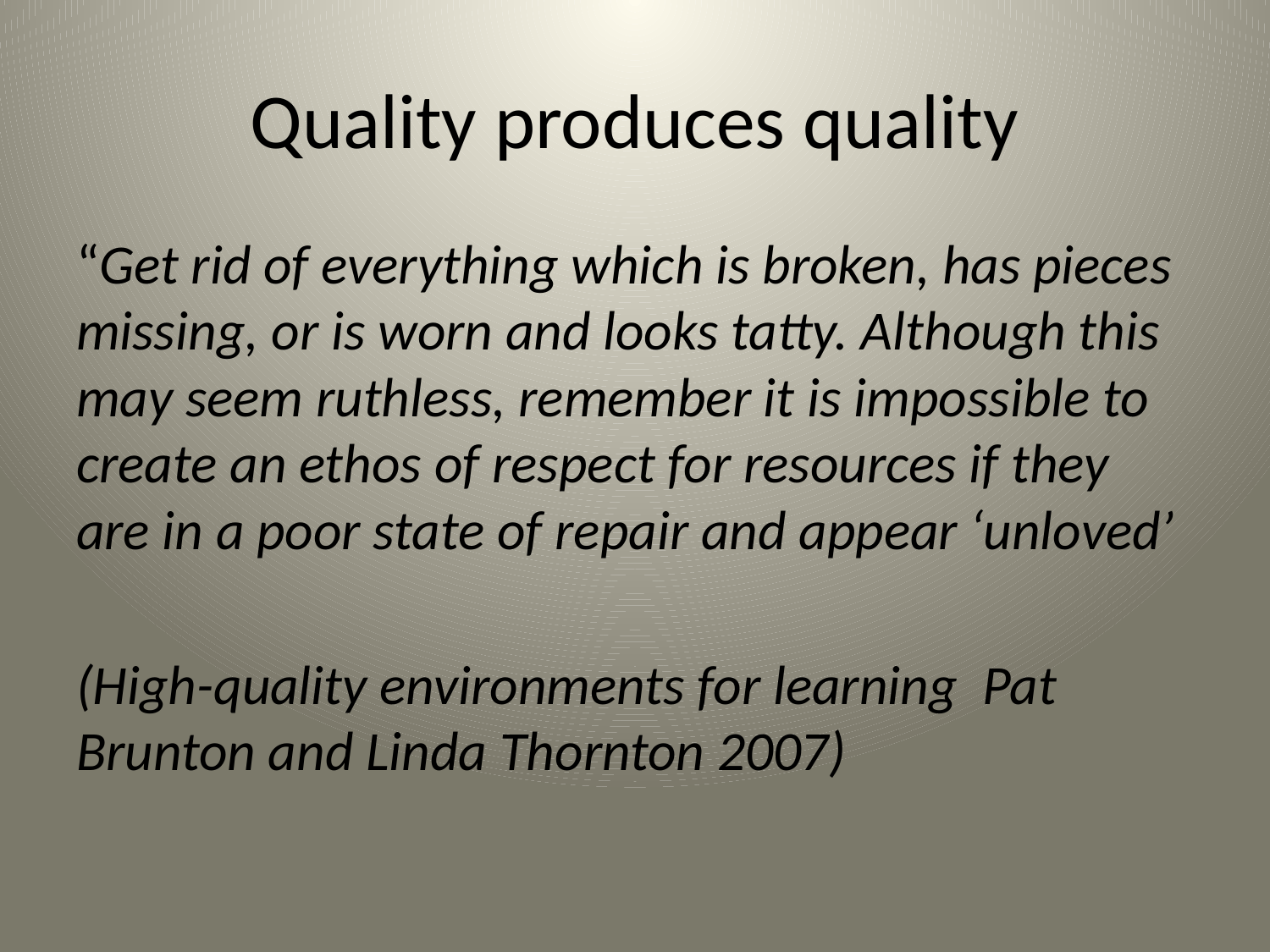

# Quality produces quality
“Get rid of everything which is broken, has pieces missing, or is worn and looks tatty. Although this may seem ruthless, remember it is impossible to create an ethos of respect for resources if they are in a poor state of repair and appear ‘unloved’

(High-quality environments for learning  Pat Brunton and Linda Thornton 2007)